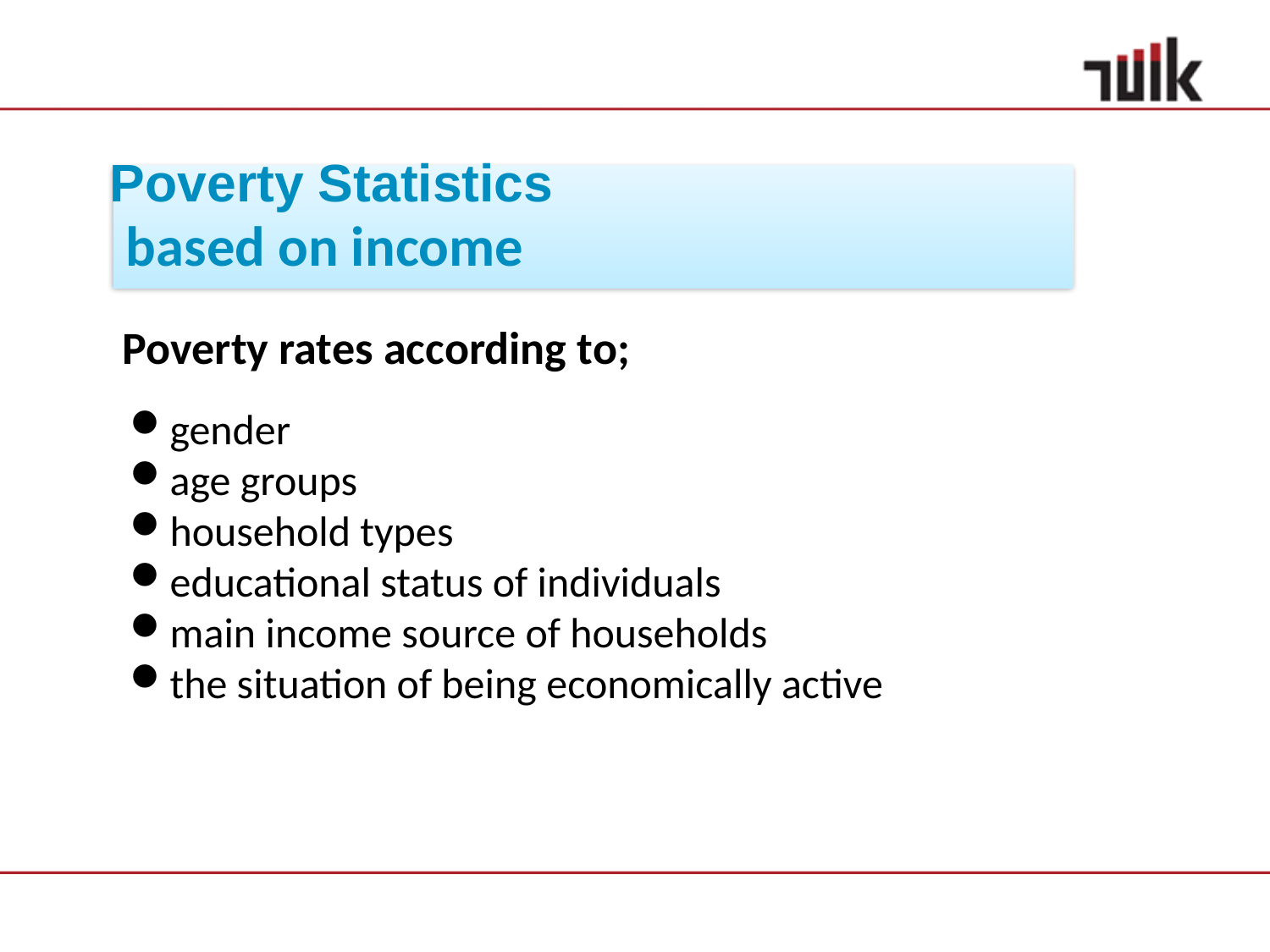

Poverty Statistics
based on income
Poverty rates according to;
gender
age groups
household types
educational status of individuals
main income source of households
the situation of being economically active